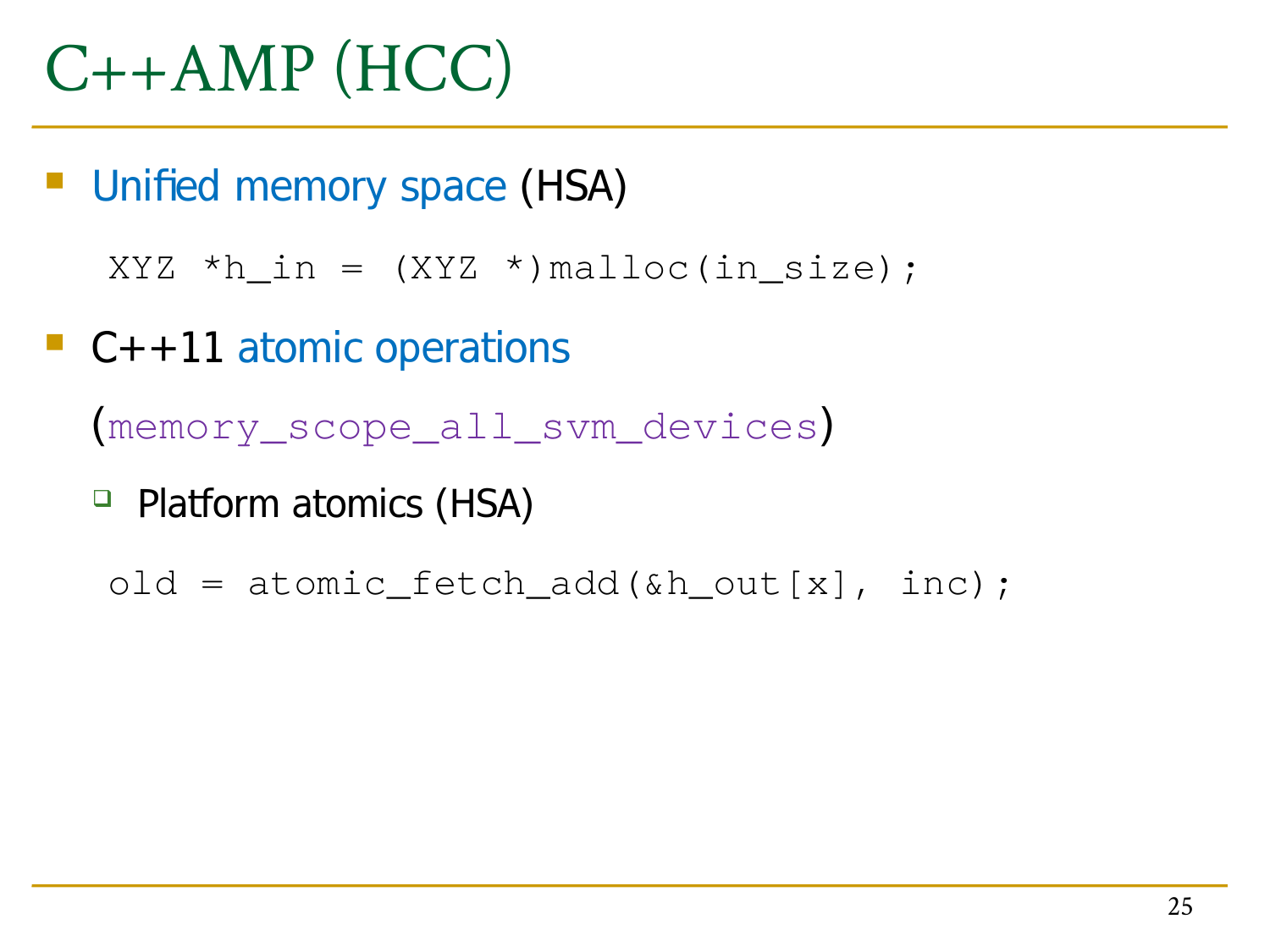

# C++AMP (HCC)
Unified memory space (HSA)
XYZ *h_in = (XYZ *)malloc(in_size);
C++11 atomic operations (memory_scope_all_svm_devices)
Platform atomics (HSA)
old = atomic_fetch_add(&h_out[x], inc);
25